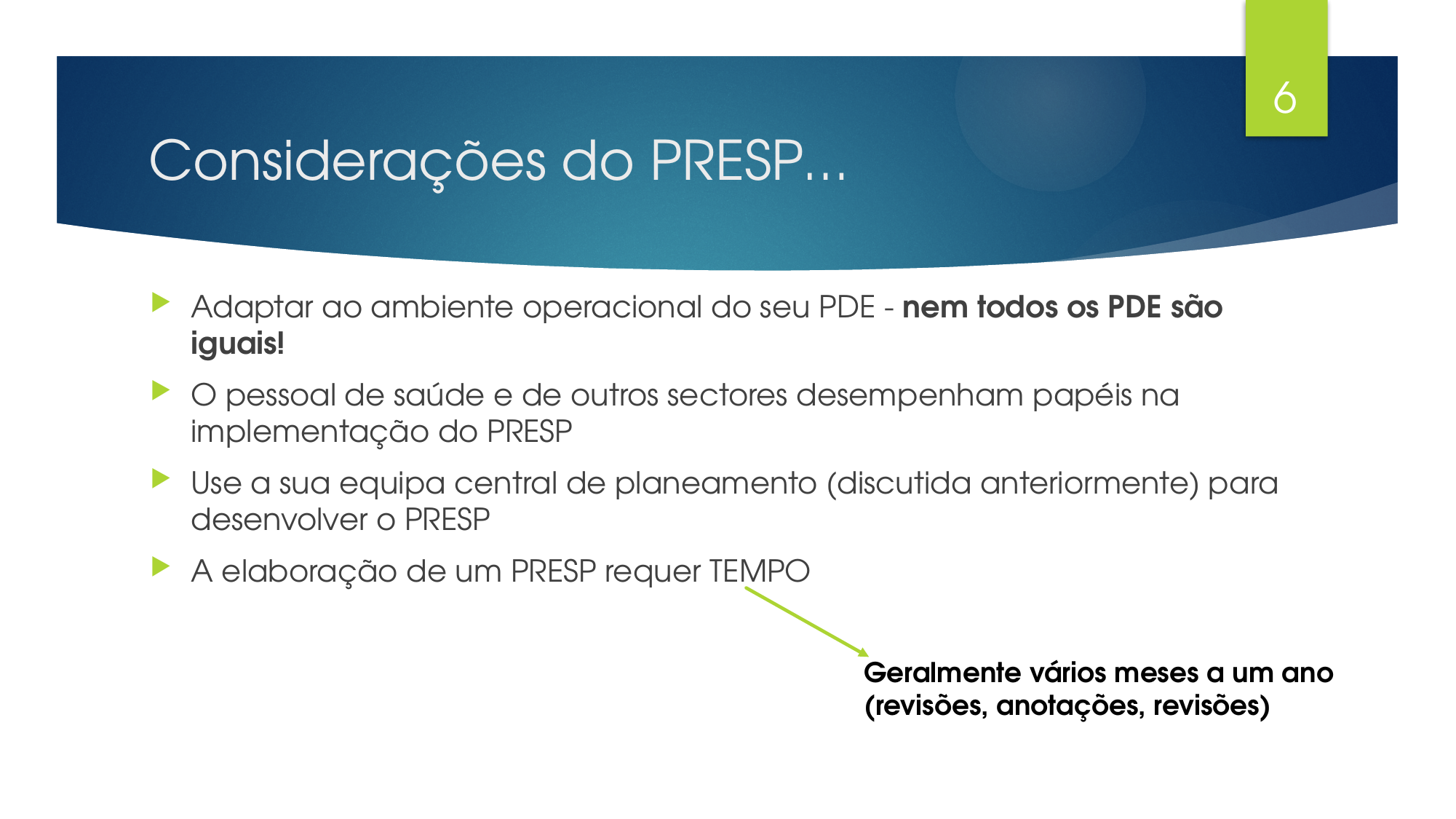

6
# Considerações do PRESP…
Adaptar ao ambiente operacional do seu PDE - nem todos os PDE são iguais!
O pessoal de saúde e de outros sectores desempenham papéis na implementação do PRESP
Use a sua equipa central de planeamento (discutida anteriormente) para desenvolver o PRESP
A elaboração de um PRESP requer TEMPO
Geralmente vários meses a um ano (revisões, anotações, revisões)